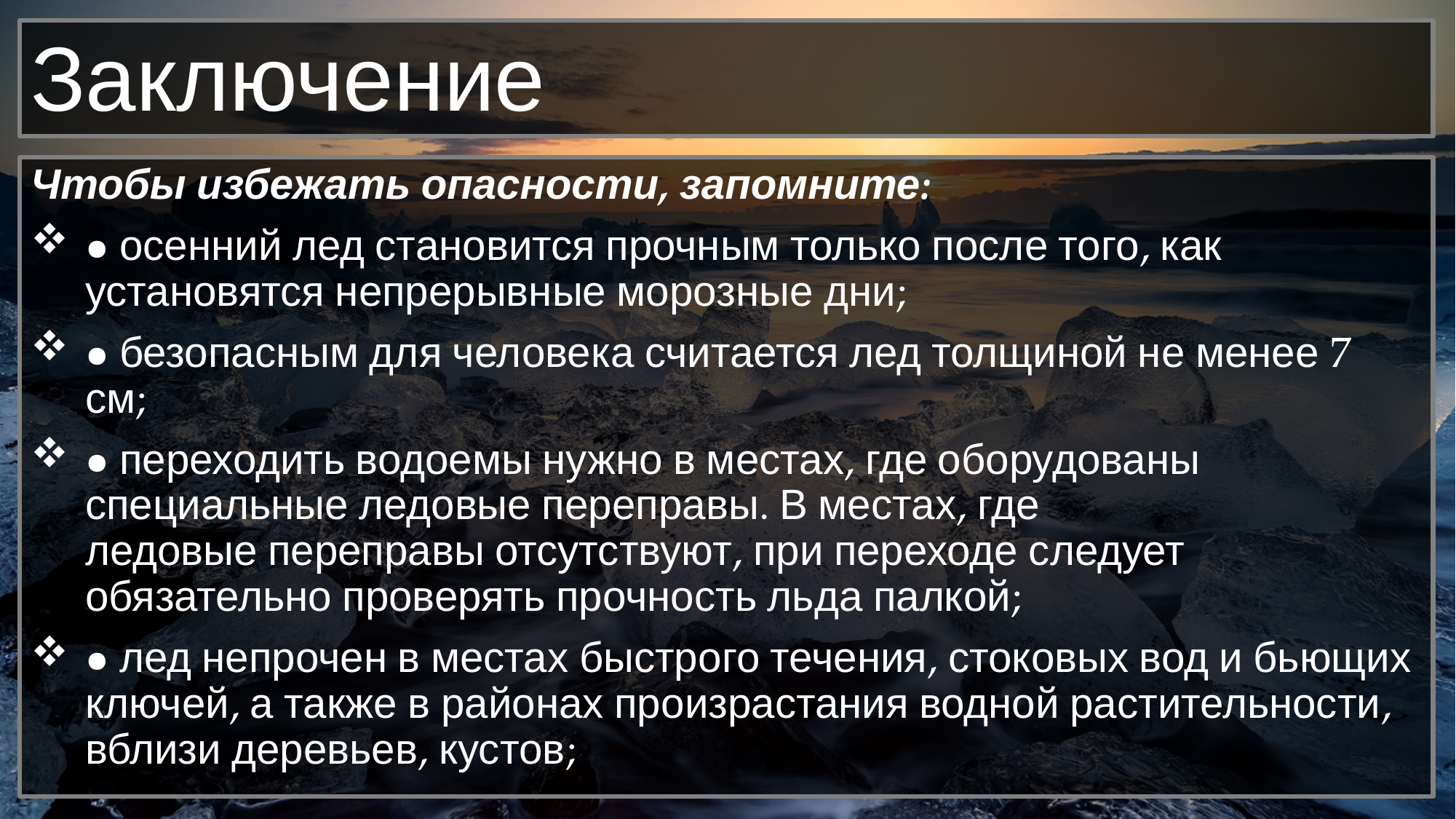

# Заключение
Чтобы избежать опасности, запомните:
• осенний лед становится прочным только после того, как установятся непрерывные морозные дни;
• безопасным для человека считается лед толщиной не менее 7 см;
• переходить водоемы нужно в местах, где оборудованы специальные ледовые переправы. В местах, где ледовые переправы отсутствуют, при переходе следует обязательно проверять прочность льда палкой;
• лед непрочен в местах быстрого течения, стоковых вод и бьющих ключей, а также в районах произрастания водной растительности, вблизи деревьев, кустов;